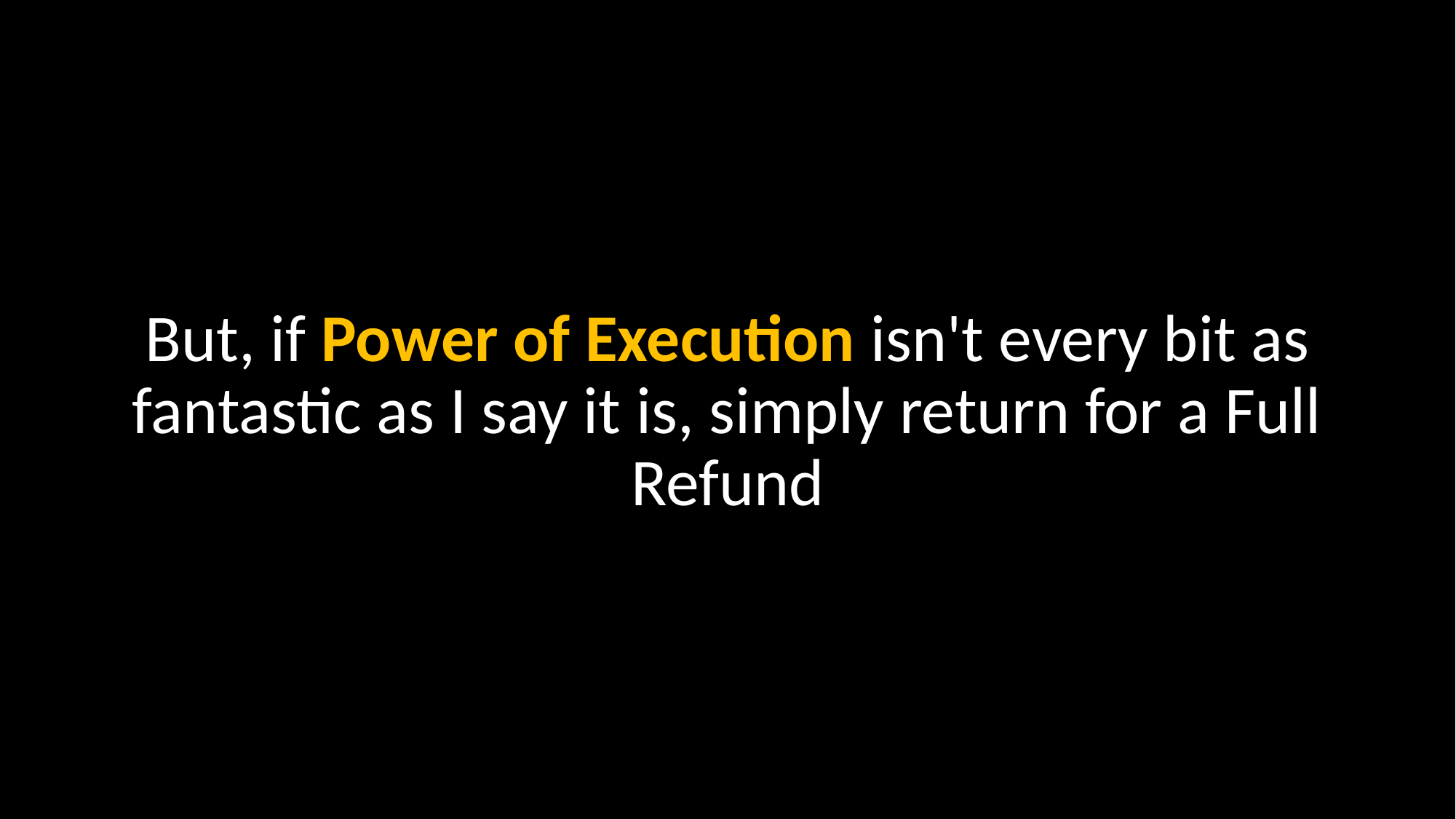

But, if Power of Execution isn't every bit as fantastic as I say it is, simply return for a Full Refund